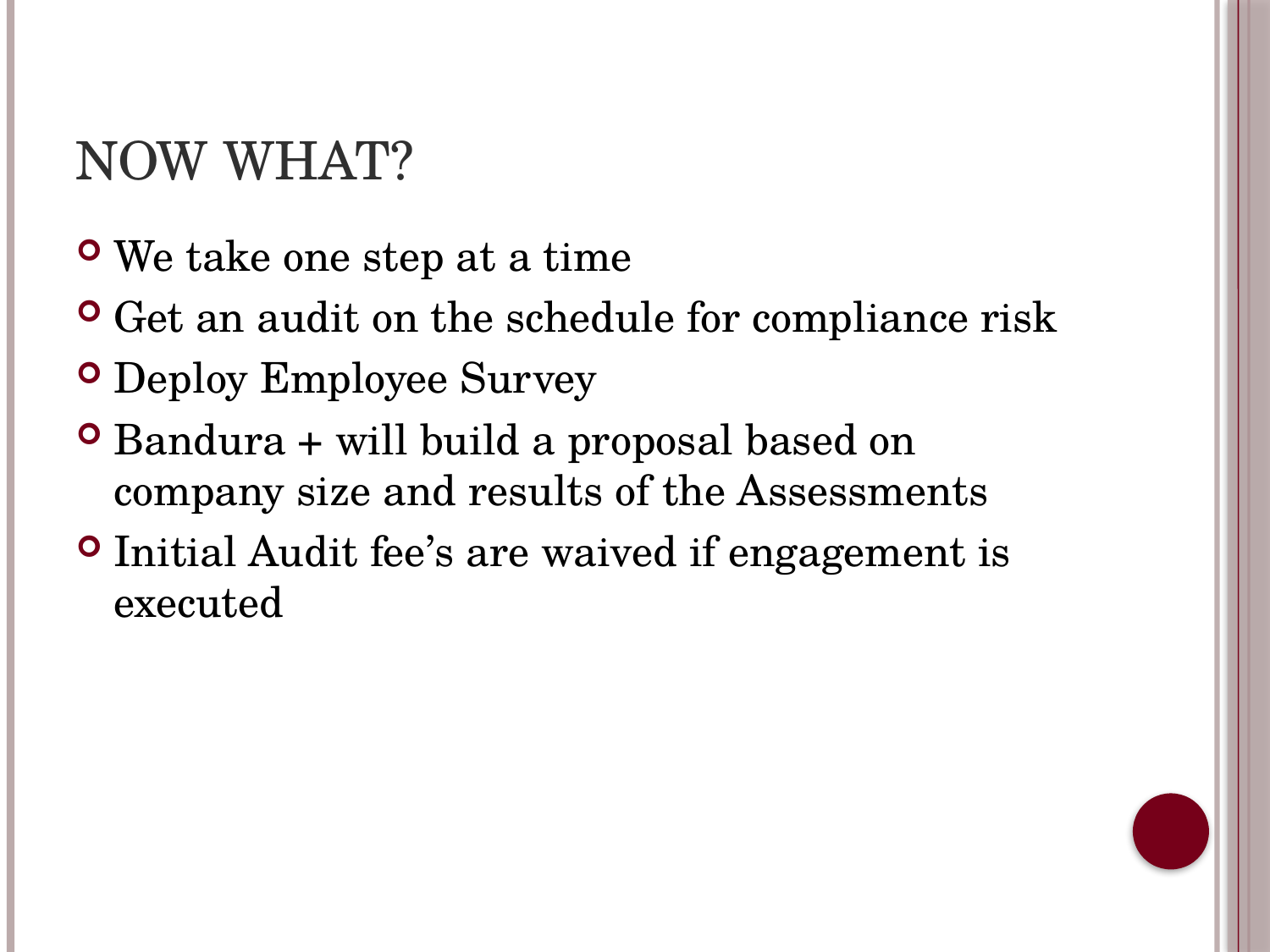

# Now What?
We take one step at a time
Get an audit on the schedule for compliance risk
Deploy Employee Survey
Bandura + will build a proposal based on company size and results of the Assessments
Initial Audit fee’s are waived if engagement is executed